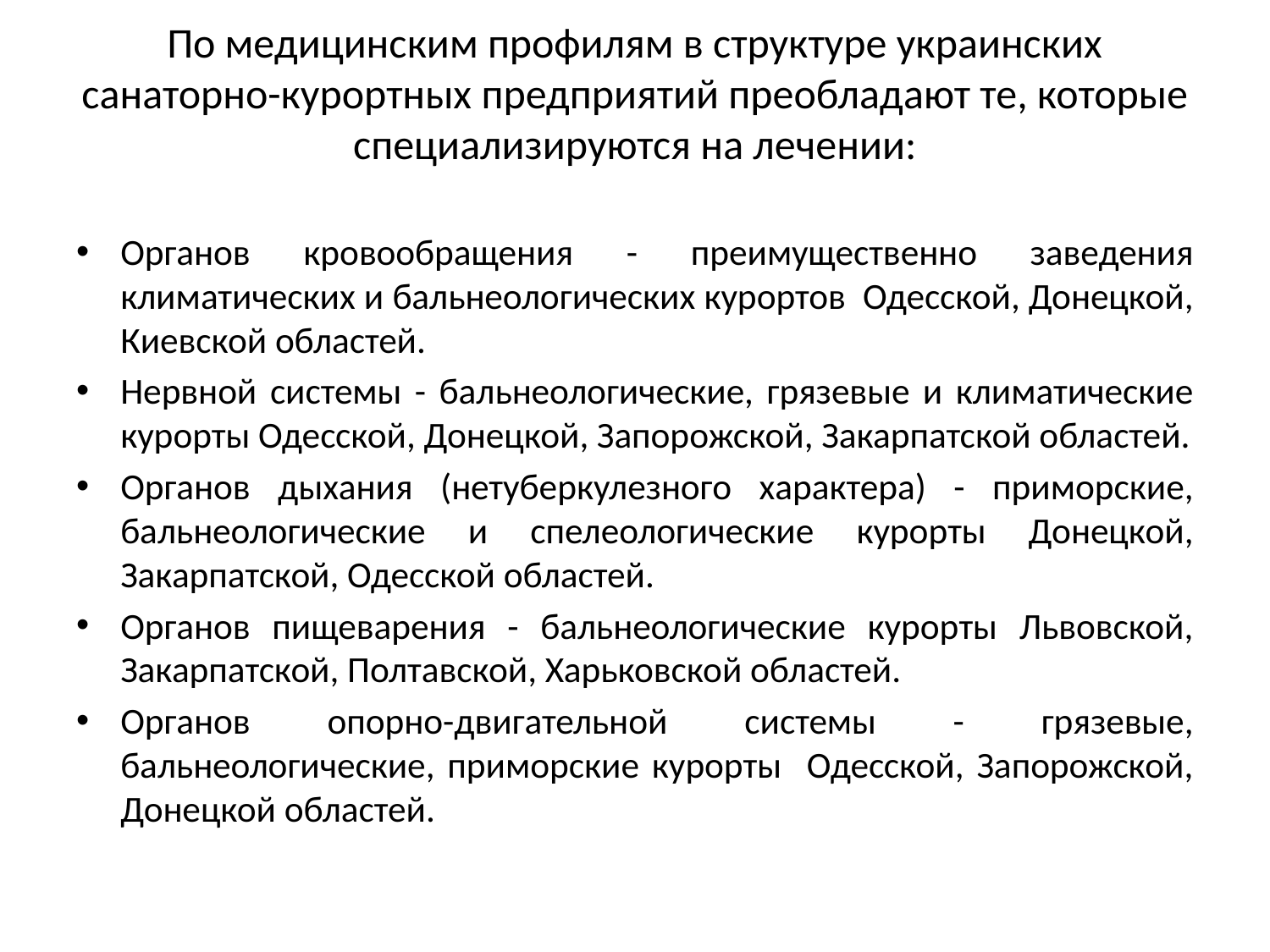

# По медицинским профилям в структуре украинских санаторно-курортных предприятий преобладают те, которые специализируются на лечении:
Органов кровообращения - преимущественно заведения климатических и бальнеологических курортов  Одесской, Донецкой, Киевской областей.
Нервной системы - бальнеологические, грязевые и климатические курорты Одесской, Донецкой, Запорожской, Закарпатской областей.
Органов дыхания (нетуберкулезного характера) - приморские, бальнеологические и спелеологические курорты Донецкой, Закарпатской, Одесской областей.
Органов пищеварения - бальнеологические курорты Львовской, Закарпатской, Полтавской, Харьковской областей.
Органов опорно-двигательной системы - грязевые, бальнеологические, приморские курорты  Одесской, Запорожской, Донецкой областей.